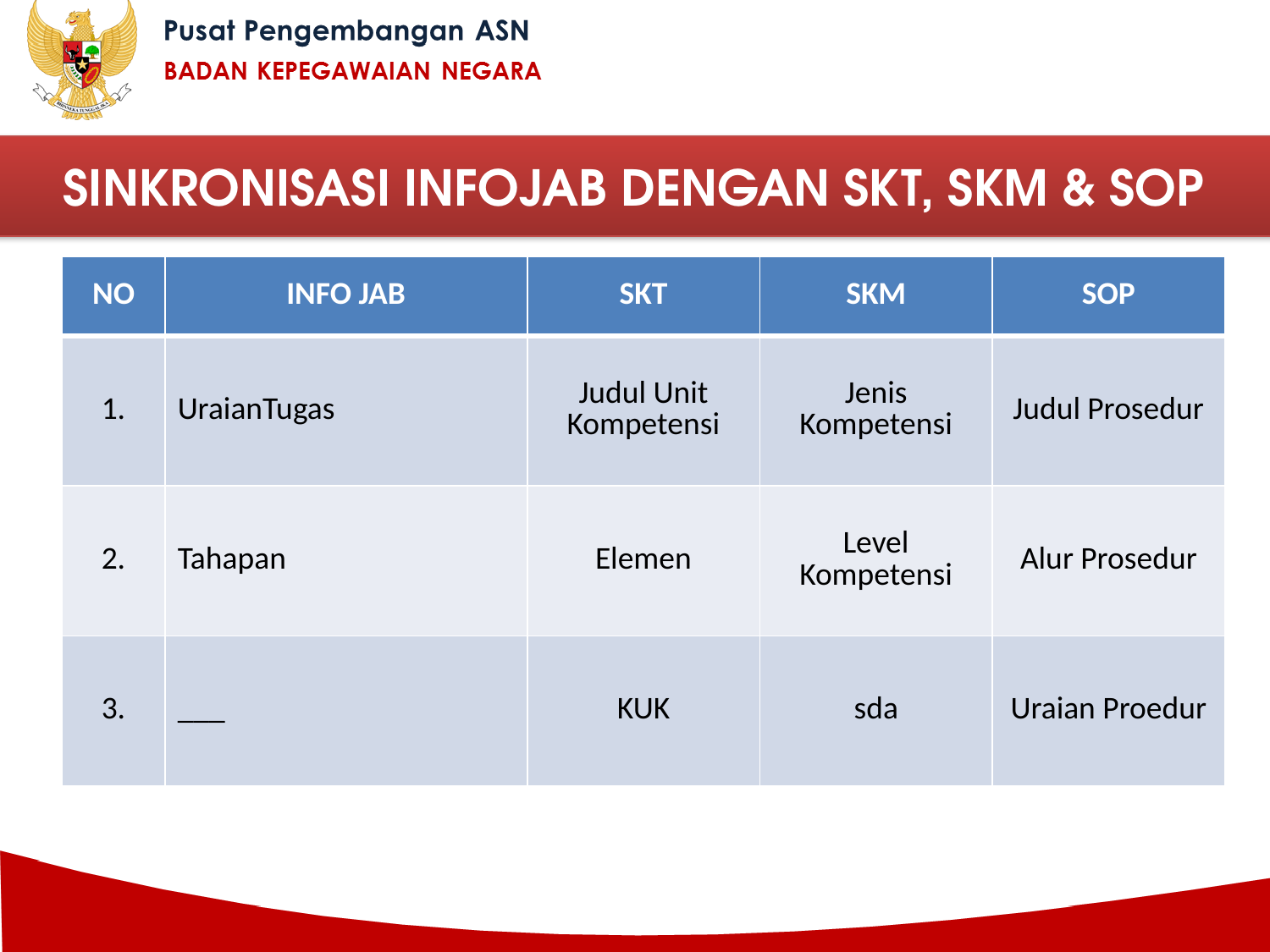

SINKRONISASI INFOJAB DENGAN SKT, SKM & SOP
| NO | INFO JAB | SKT | SKM | SOP |
| --- | --- | --- | --- | --- |
| 1. | UraianTugas | Judul Unit Kompetensi | Jenis Kompetensi | Judul Prosedur |
| 2. | Tahapan | Elemen | Level Kompetensi | Alur Prosedur |
| 3. | \_\_\_ | KUK | sda | Uraian Proedur |